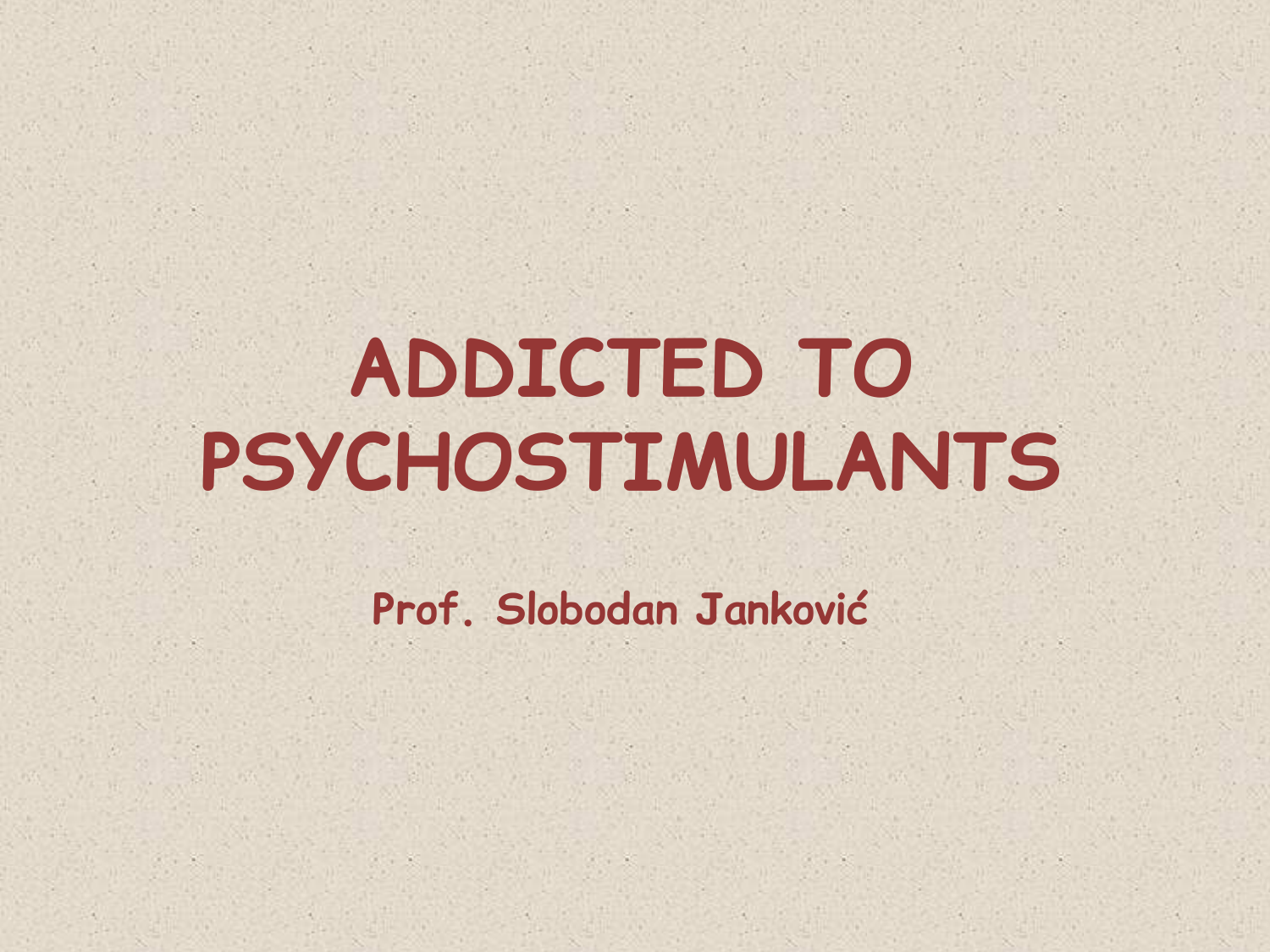

# ADDICTED TO PSYCHOSTIMULANTS
Prof. Slobodan Janković